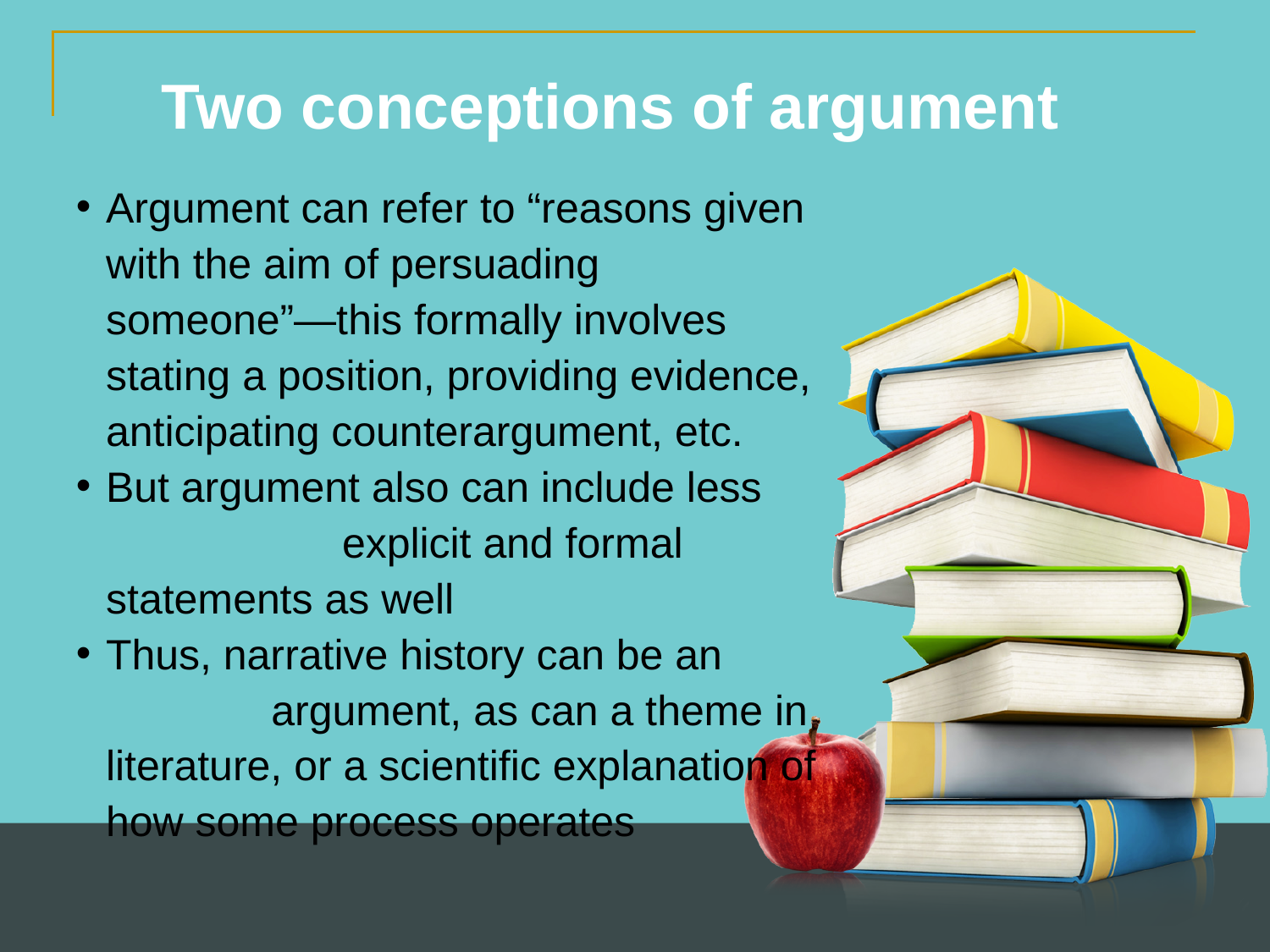

Two conceptions of argument

Argument can refer to “reasons given with the aim of persuading someone”—this formally involves  stating a position, providing evidence, anticipating counterargument, etc.
But argument also can include less                           explicit and formal statements as well
Thus, narrative history can be an                        argument, as can a theme in literature, or a scientific explanation of how some process operates